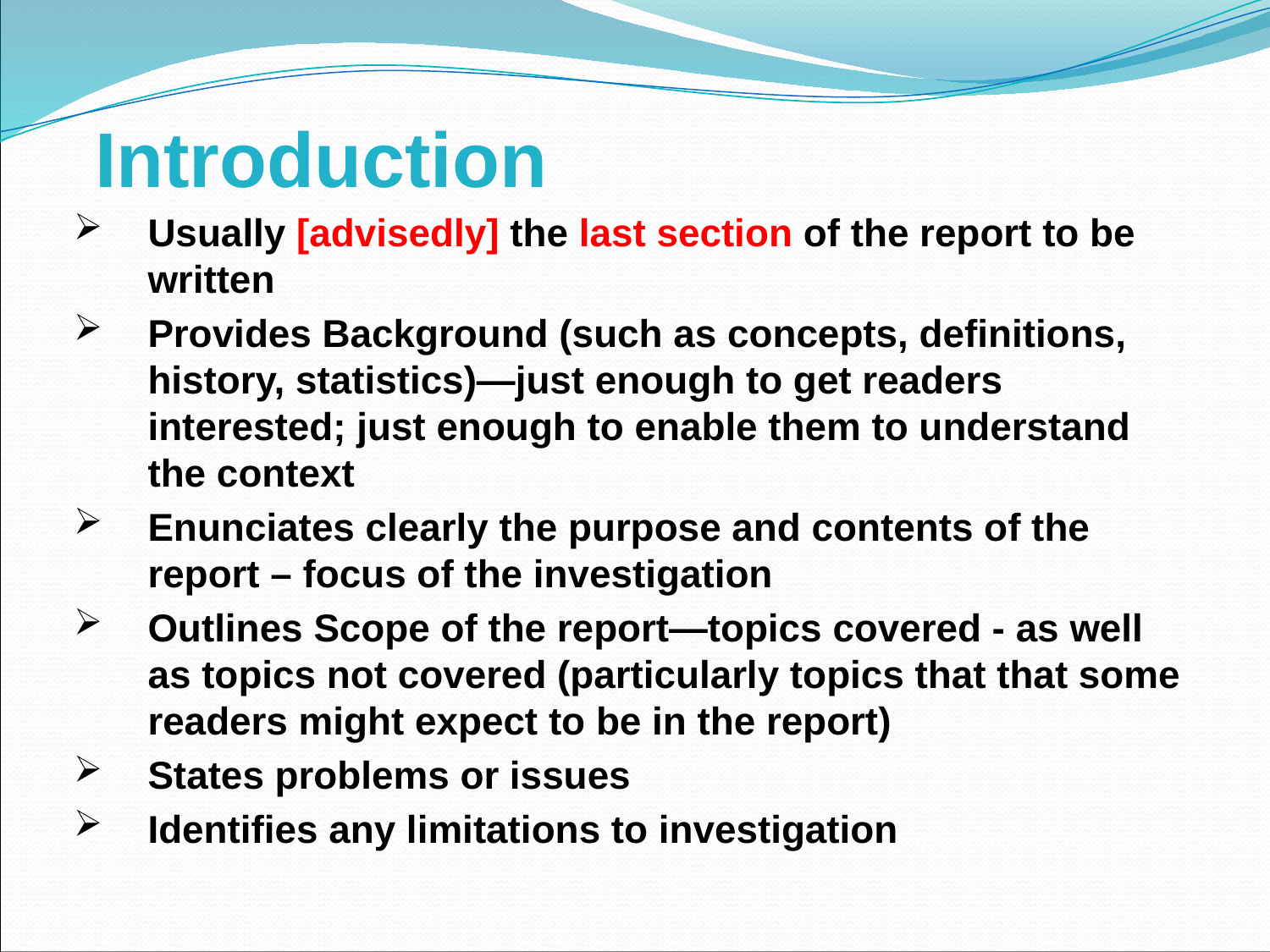

# Introduction
Usually [advisedly] the last section of the report to be written
Provides Background (such as concepts, definitions, history, statistics)—just enough to get readers interested; just enough to enable them to understand the context
Enunciates clearly the purpose and contents of the report – focus of the investigation
Outlines Scope of the report—topics covered - as well as topics not covered (particularly topics that that some readers might expect to be in the report)
States problems or issues
Identifies any limitations to investigation